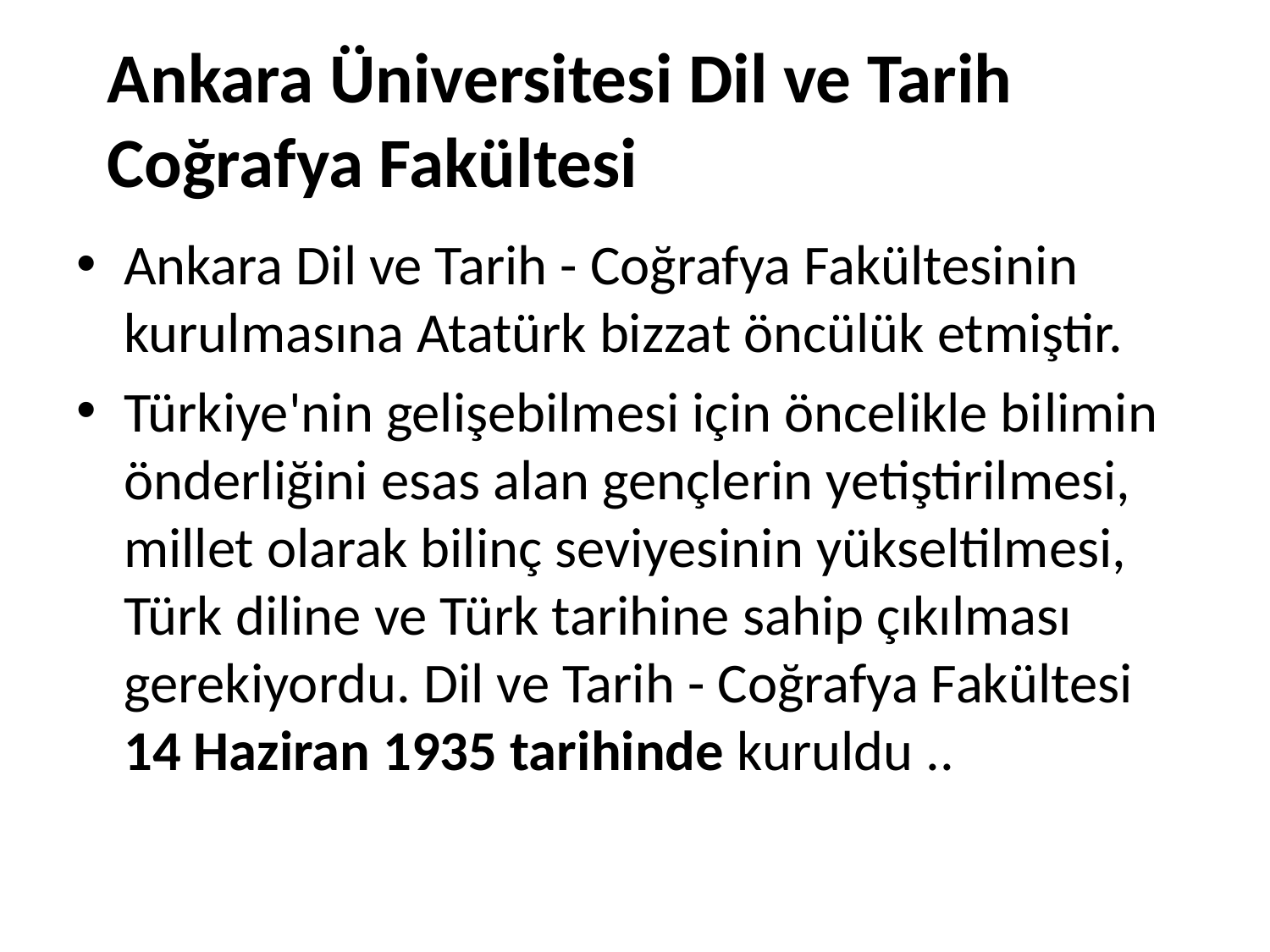

Ankara Üniversitesi Dil ve Tarih Coğrafya Fakültesi
Ankara Dil ve Tarih - Coğrafya Fakültesi­nin kurulmasına Atatürk bizzat öncülük etmiştir.
Türkiye'nin gelişebilmesi için öncelikle bi­limin önderliğini esas alan gençlerin yetiştirilmesi, millet olarak bilinç seviyesinin yükseltilmesi, Türk diline ve Türk tarihine sahip çıkılması gerekiyor­du. Dil ve Tarih - Coğrafya Fakültesi 14 Haziran 1935 tarihinde kuruldu ..